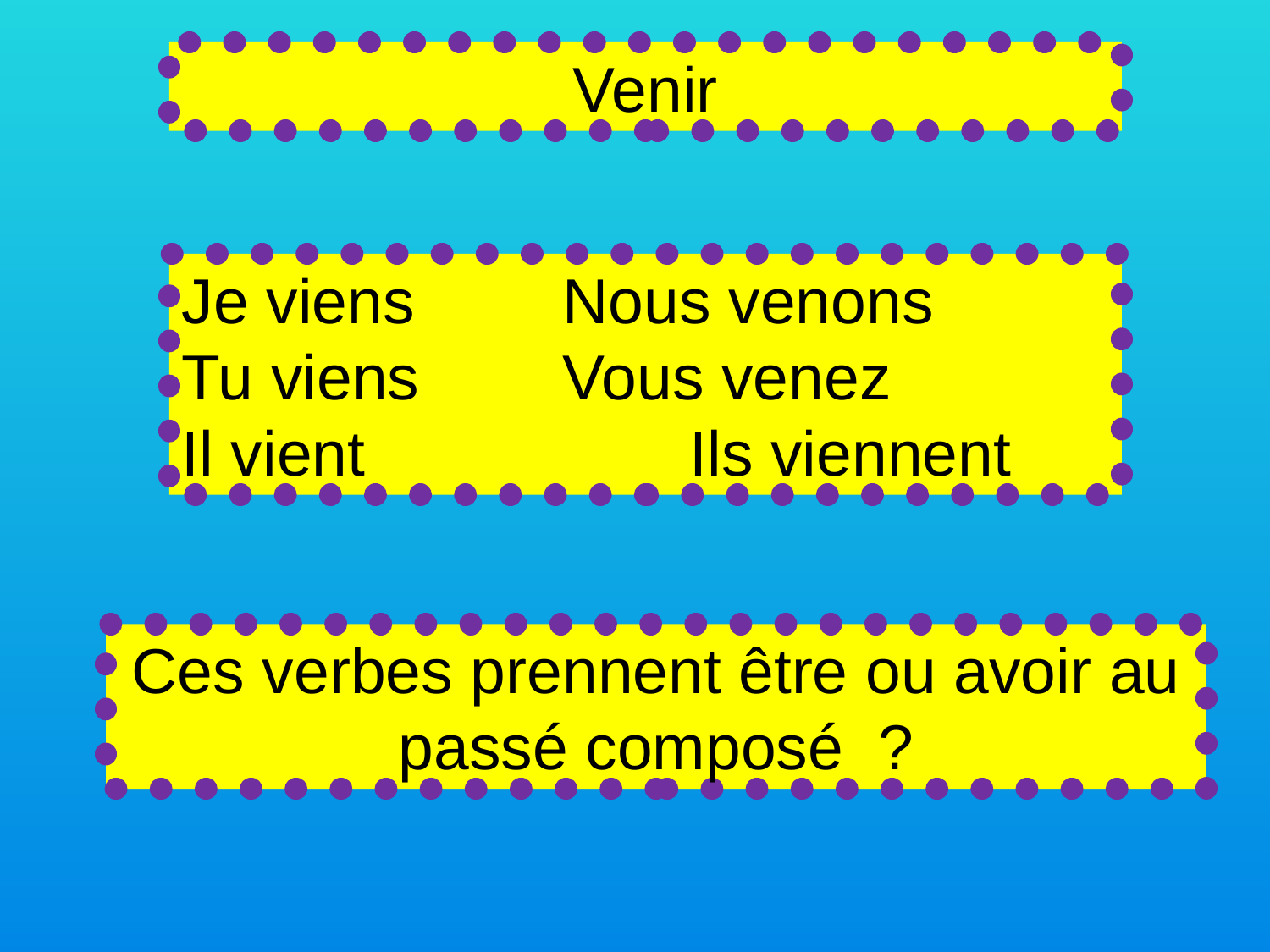

Venir
Je viens		Nous venons
Tu viens		Vous venez
Il vient			Ils viennent
Ces verbes prennent être ou avoir au passé composé  ?